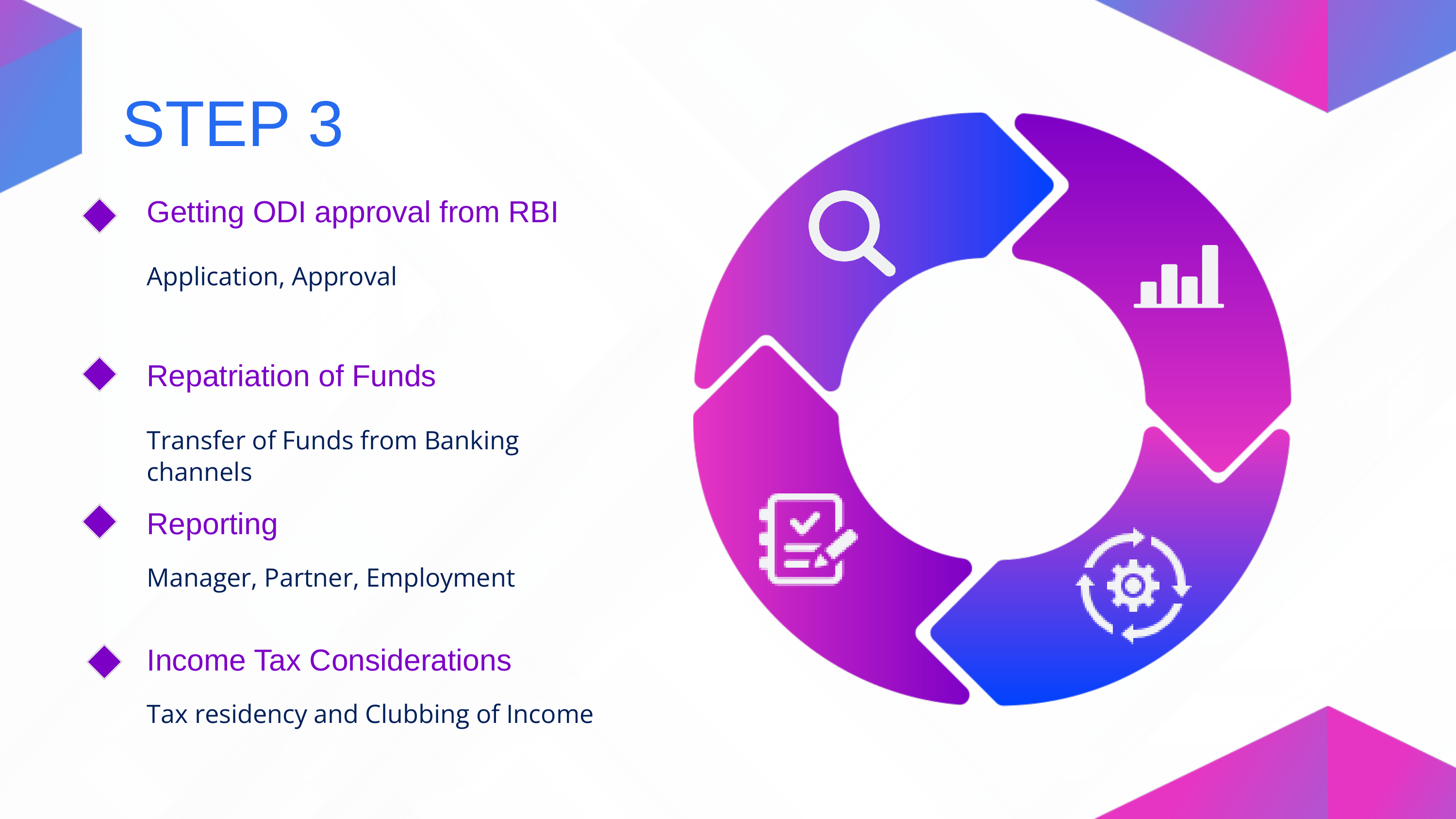

STEP 3

Getting ODI approval from RBI

Application, Approval
Repatriation of Funds

Transfer of Funds from Banking channels

Reporting

Manager, Partner, Employment
Income Tax Considerations

Tax residency and Clubbing of Income